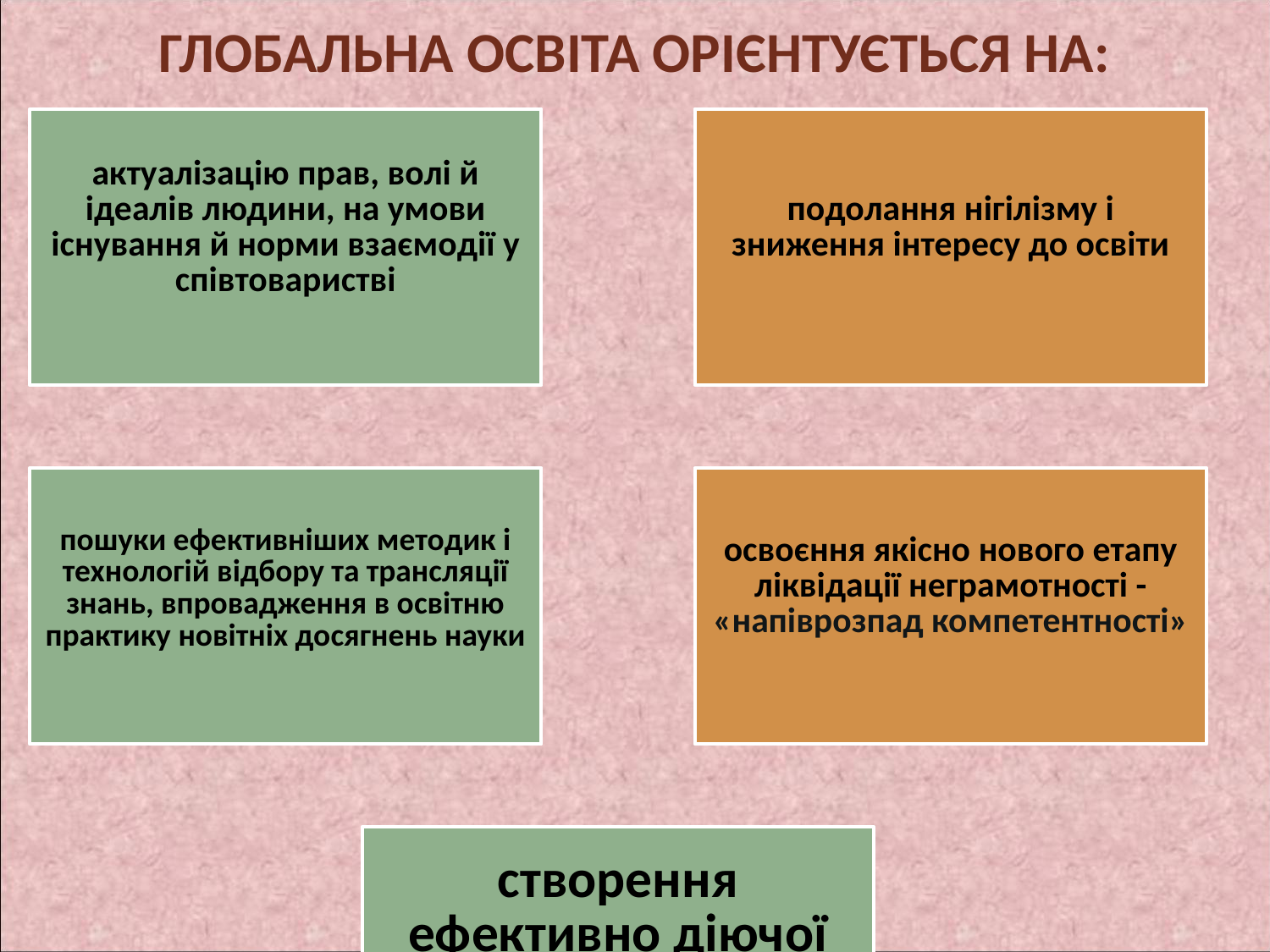

# ГЛОБАЛЬНА ОСВІТА ОРІЄНТУЄТЬСЯ НА:
актуалізацію прав, волі й ідеалів людини, на умови існування й норми взаємодії у співтоваристві
подолання нігілізму і зниження інтересу до освіти
пошуки ефективніших методик і технологій відбору та трансляції знань, впровадження в освітню практику новітніх досягнень науки
освоєння якісно нового етапу ліквідації неграмотності - «напіврозпад компетентності»